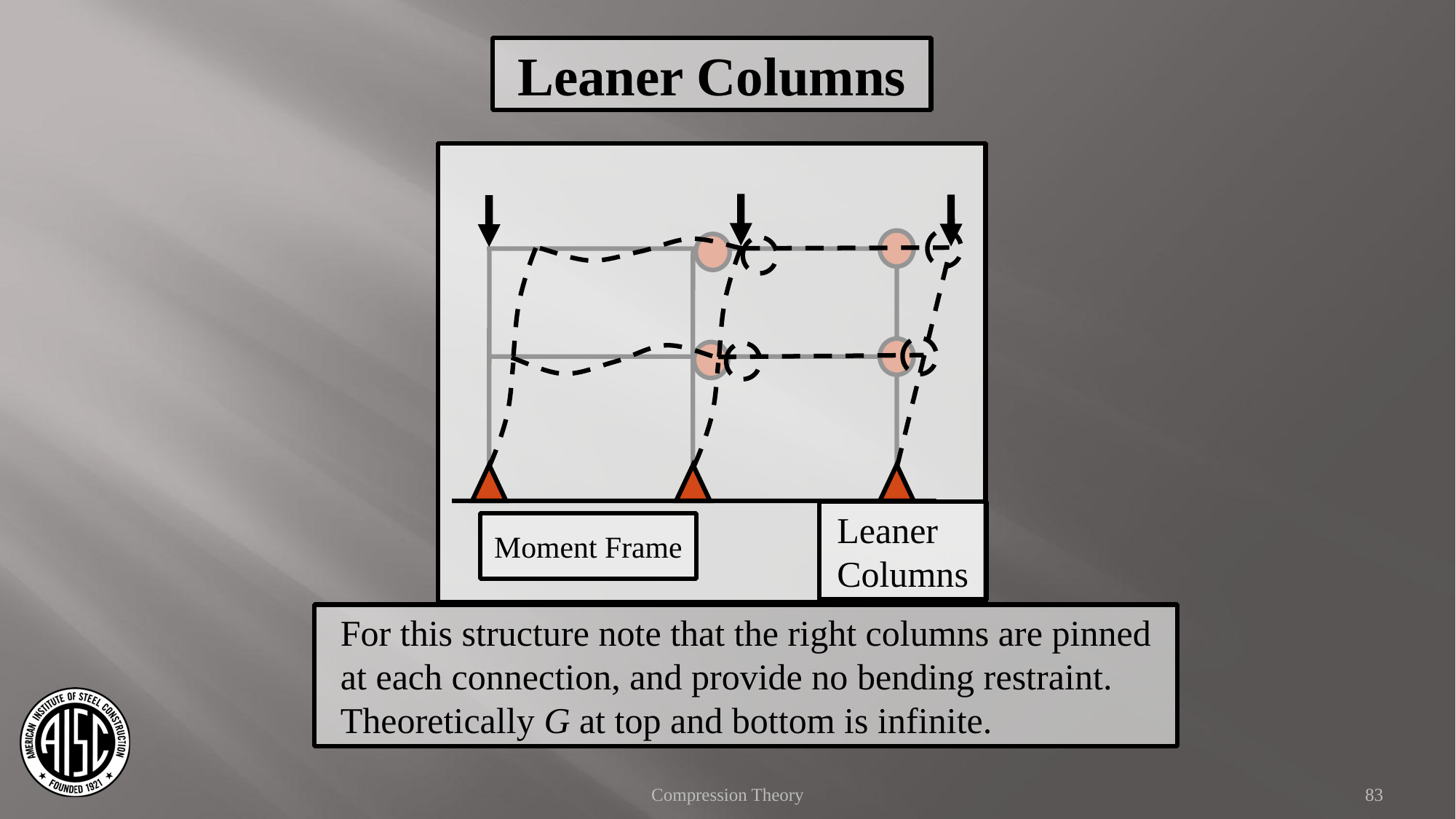

Leaner Columns

Leaner Columns
Moment Frame
For this structure note that the right columns are pinned at each connection, and provide no bending restraint.
Theoretically G at top and bottom is infinite.
83
Compression Theory